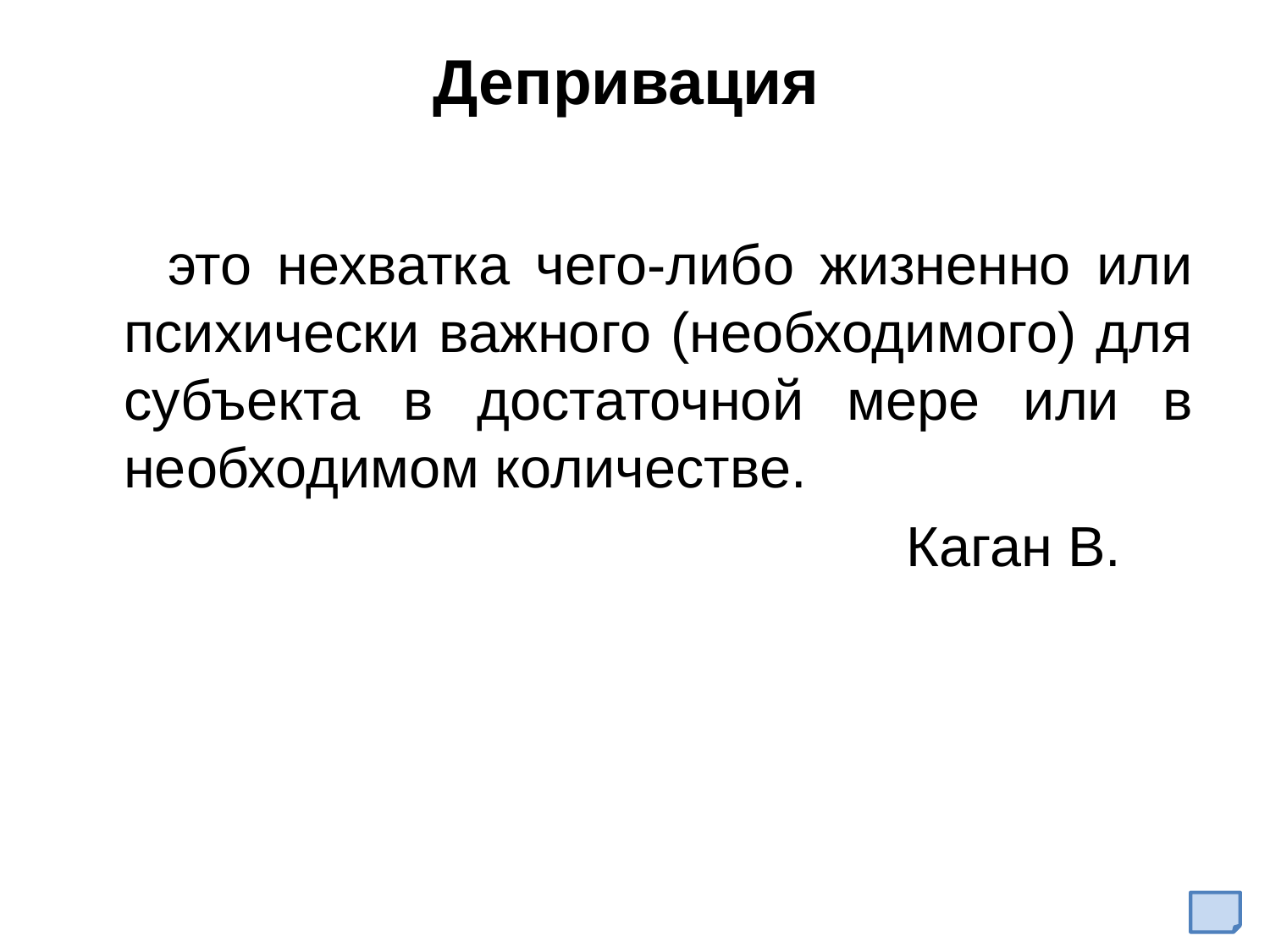

# Депривация
    это нехватка чего-либо жизненно или психически важного (необходимого) для субъекта в достаточной мере или в необходимом количестве.
                                                     Каган В.